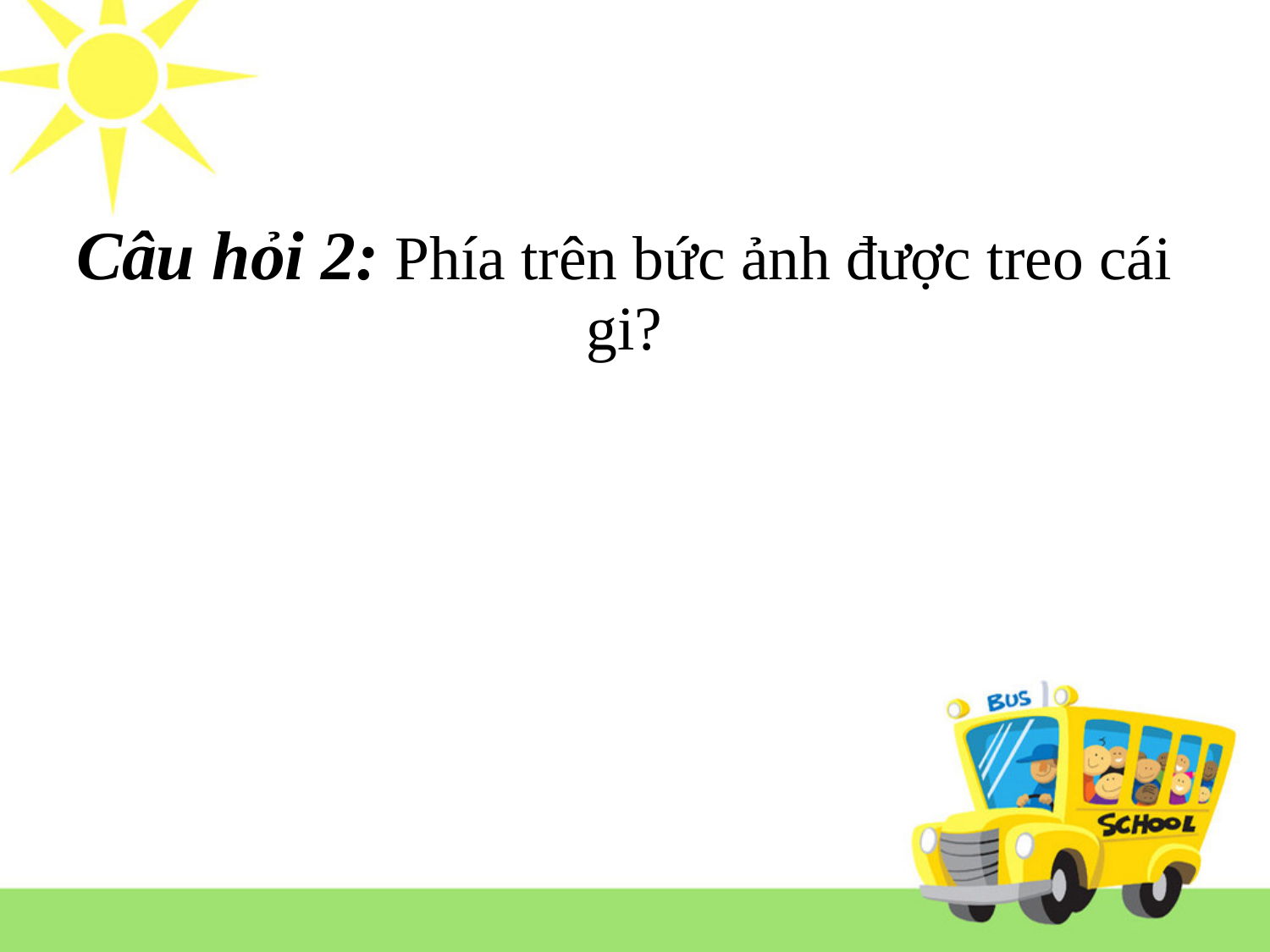

# Câu hỏi 2: Phía trên bức ảnh được treo cái gi?